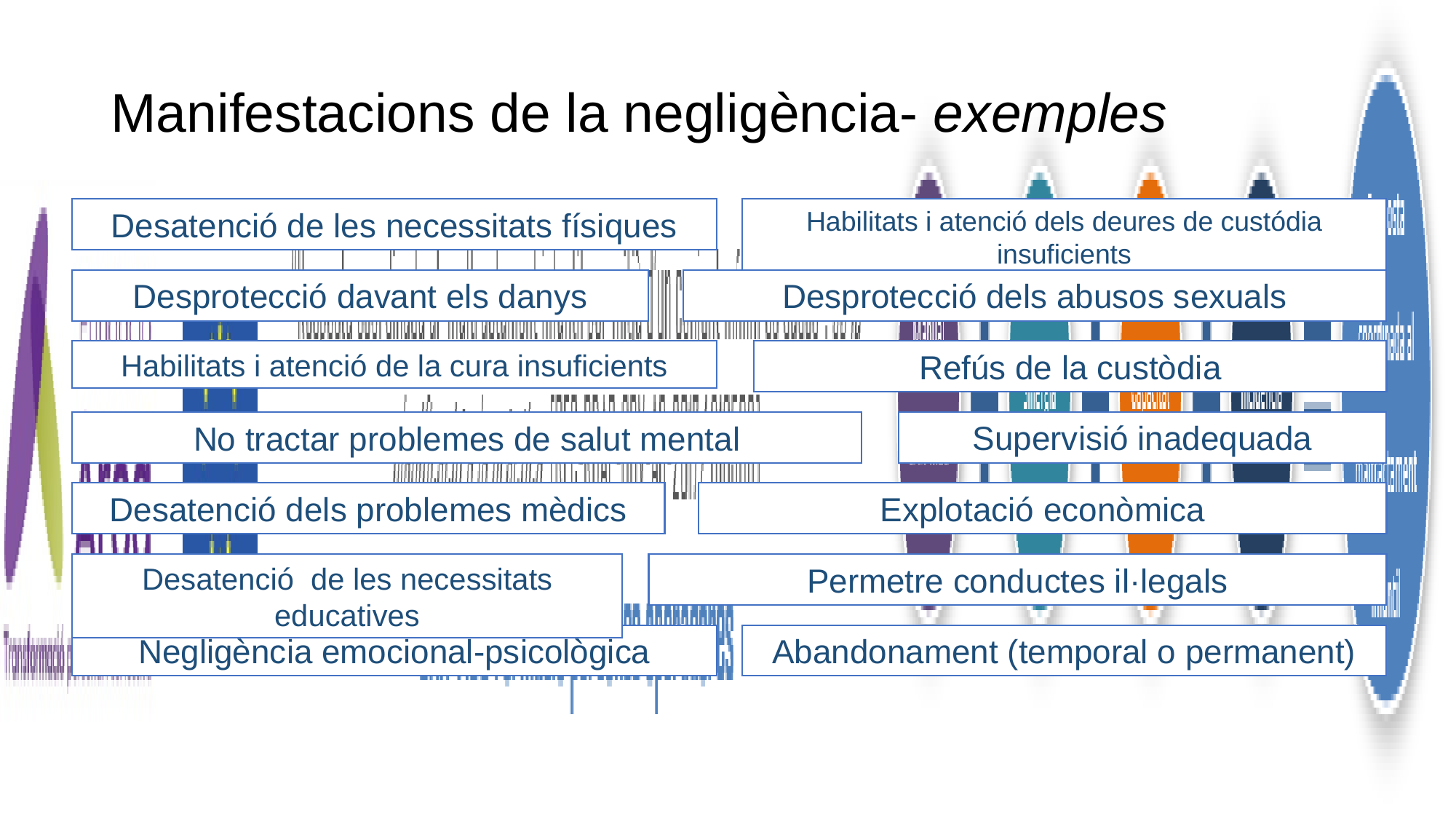

# Manifestacions de la negligència- exemples
Desatenció de les necessitats físiques
Habilitats i atenció dels deures de custódia insuficients
Desprotecció davant els danys
Desprotecció dels abusos sexuals
Habilitats i atenció de la cura insuficients
Refús de la custòdia
No tractar problemes de salut mental
Supervisió inadequada
Desatenció dels problemes mèdics
Explotació econòmica
Desatenció  de les necessitats educatives
Permetre conductes il·legals
Abandonament (temporal o permanent)
Negligència emocional-psicològica